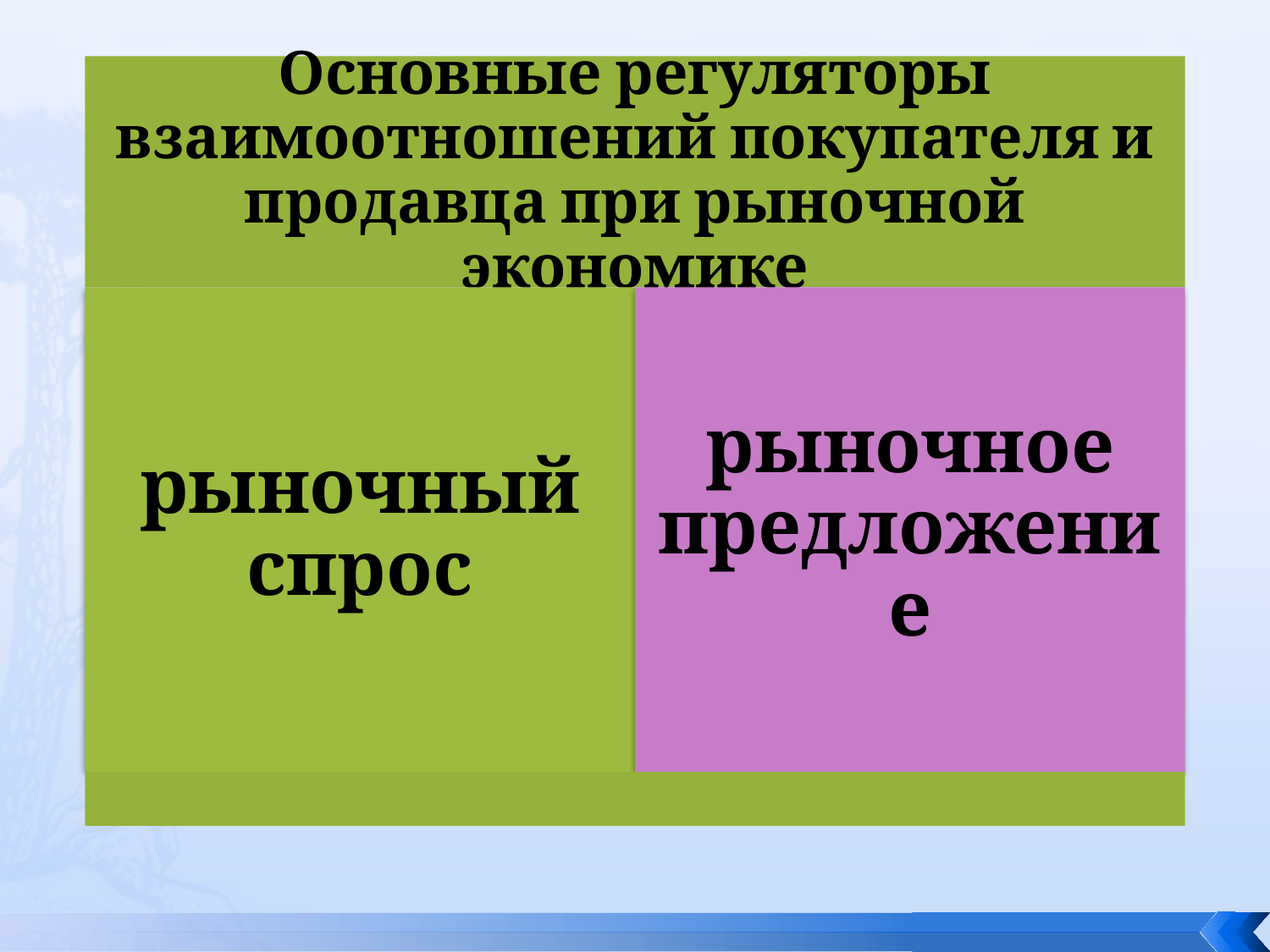

Основные регуляторы взаимоотношений покупателя и продавца при рыночной экономике
рыночный спрос
рыночное предложение